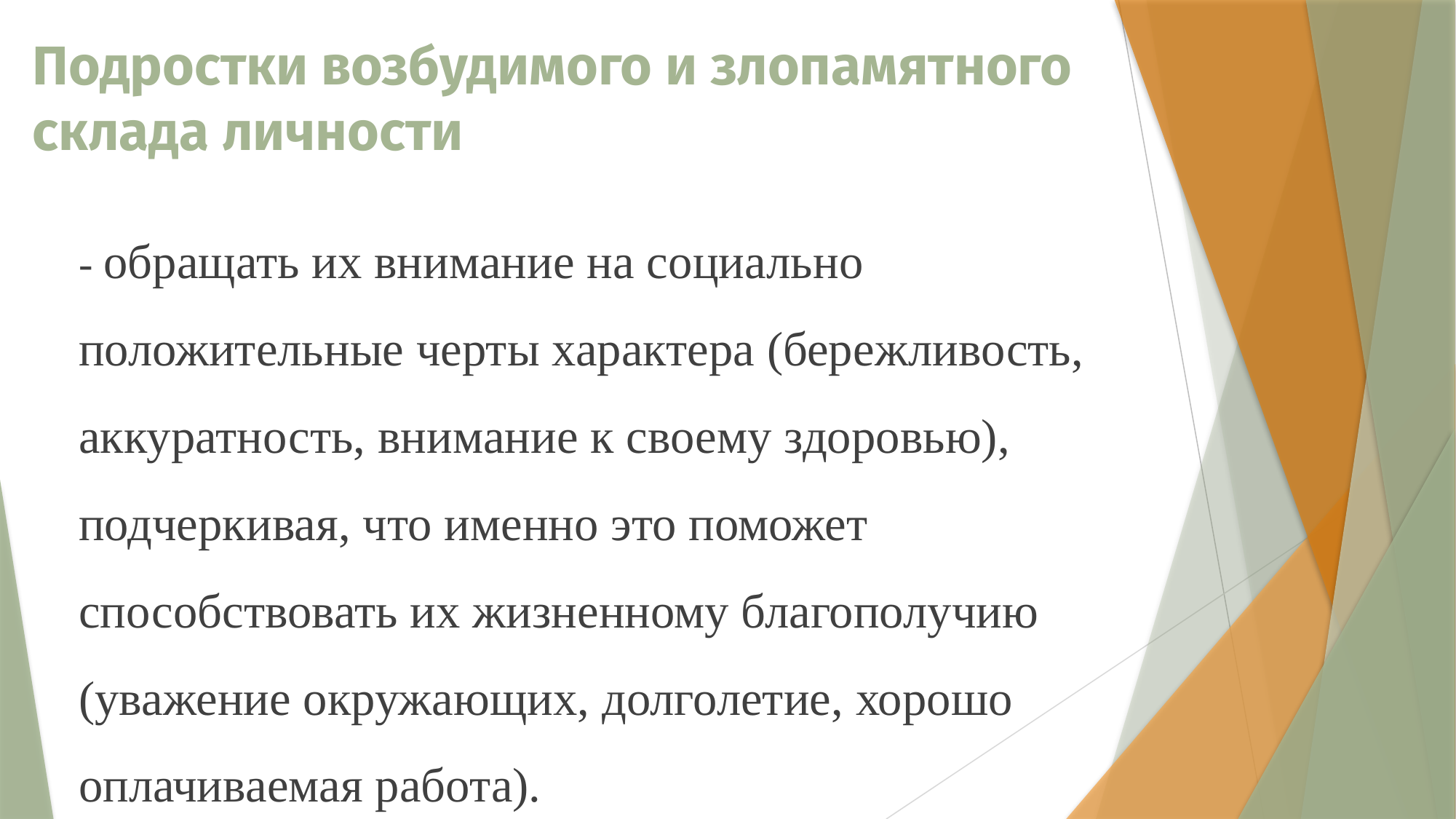

# Подростки возбудимого и злопамятного склада личности
- обращать их внимание на социально положительные черты характера (бережливость, аккуратность, внимание к своему здоровью), подчеркивая, что именно это поможет способствовать их жизненному благополучию (уважение окружающих, долголетие, хорошо оплачиваемая работа).